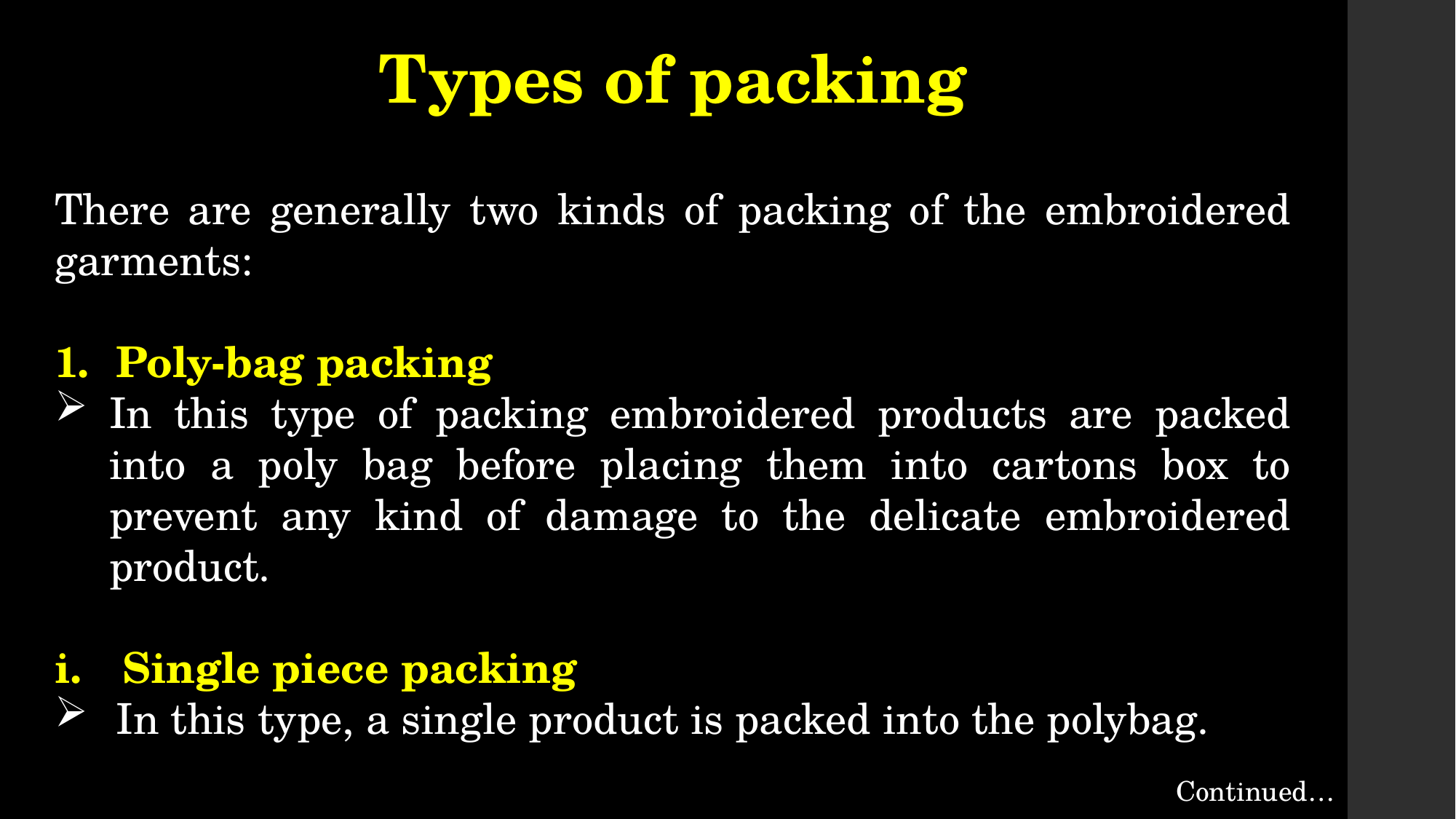

# Types of packing
There are generally two kinds of packing of the embroidered garments:

Poly-bag packing
In this type of packing embroidered products are packed into a poly bag before placing them into cartons box to prevent any kind of damage to the delicate embroidered product.

Single piece packing
In this type, a single product is packed into the polybag.
Continued…